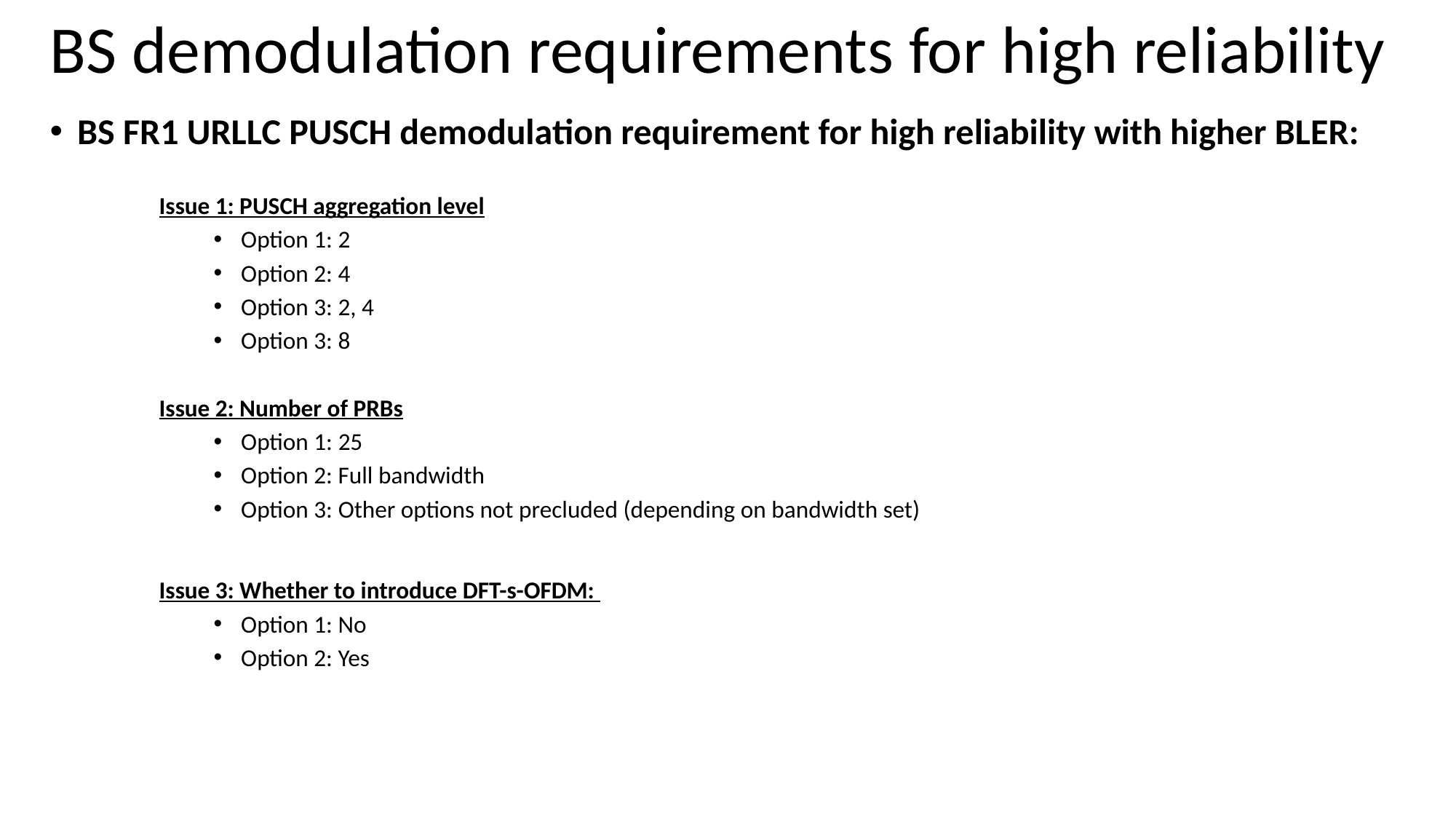

# BS demodulation requirements for high reliability
BS FR1 URLLC PUSCH demodulation requirement for high reliability with higher BLER:

Issue 1: PUSCH aggregation level
Option 1: 2
Option 2: 4
Option 3: 2, 4
Option 3: 8

Issue 2: Number of PRBs
Option 1: 25
Option 2: Full bandwidth
Option 3: Other options not precluded (depending on bandwidth set)

Issue 3: Whether to introduce DFT-s-OFDM:
Option 1: No
Option 2: Yes